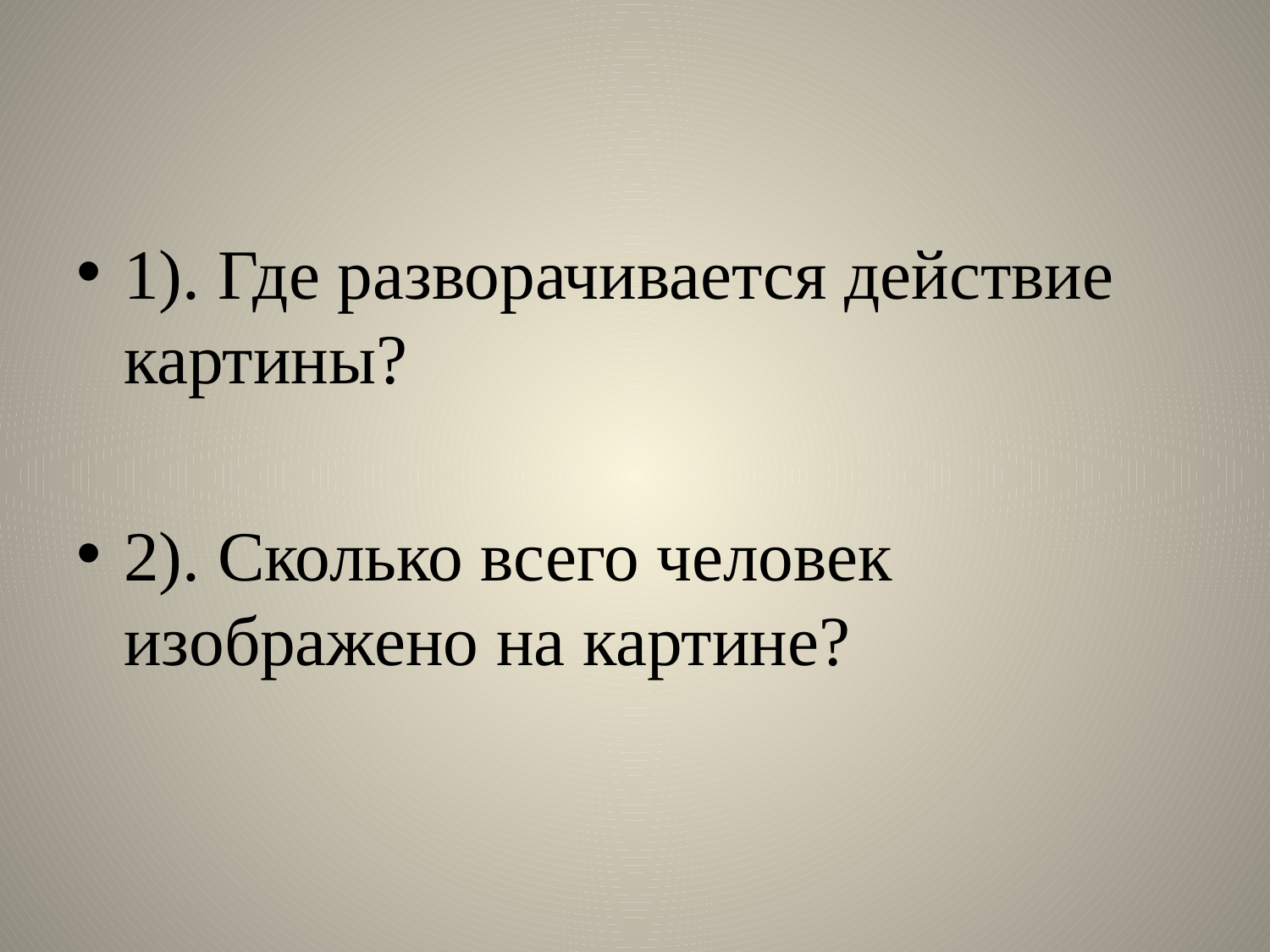

#
1). Где разворачивается действие картины?

2). Сколько всего человек изображено на картине?